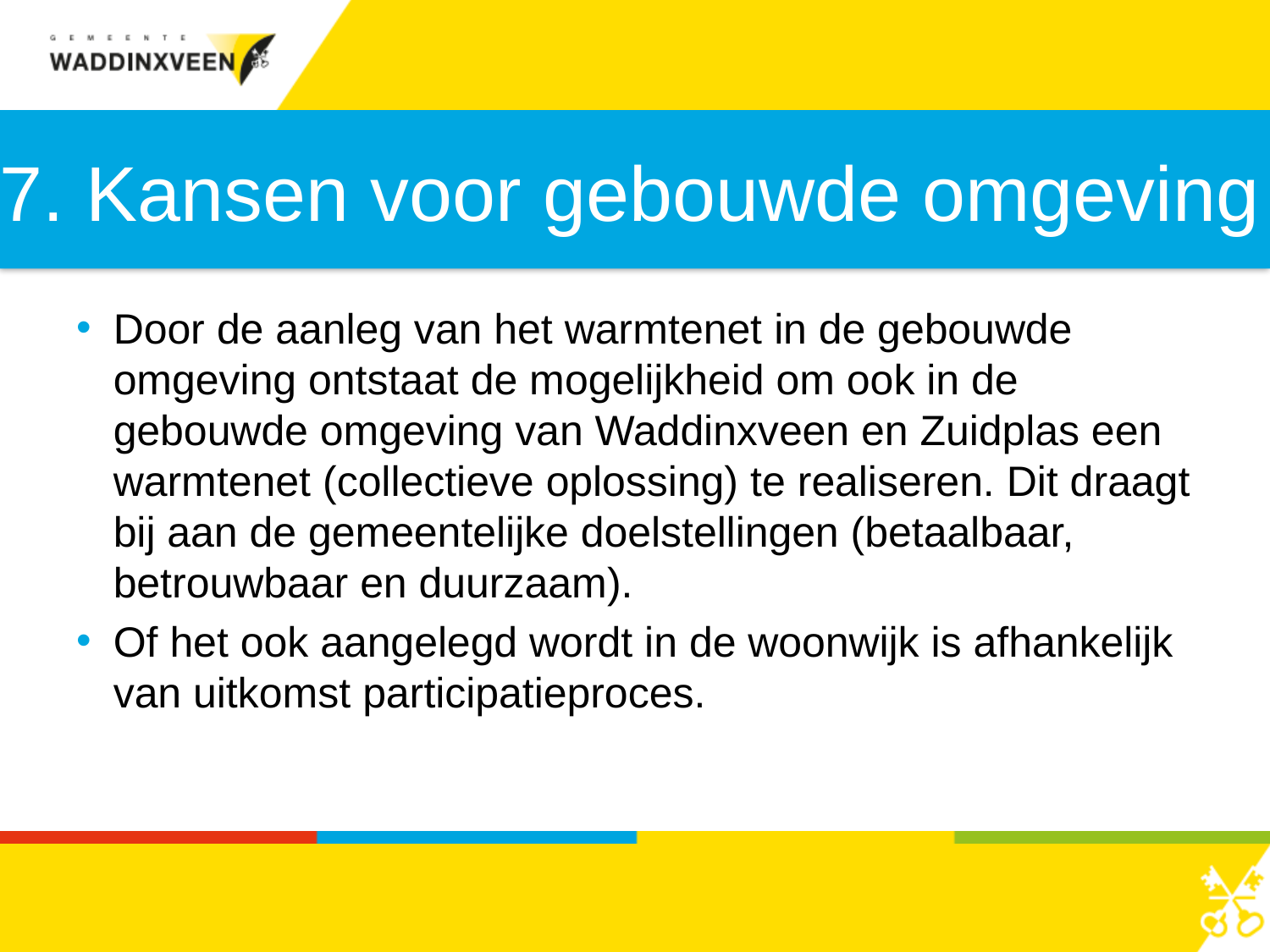

# 7. Kansen voor gebouwde omgeving
Door de aanleg van het warmtenet in de gebouwde omgeving ontstaat de mogelijkheid om ook in de gebouwde omgeving van Waddinxveen en Zuidplas een warmtenet (collectieve oplossing) te realiseren. Dit draagt bij aan de gemeentelijke doelstellingen (betaalbaar, betrouwbaar en duurzaam).
Of het ook aangelegd wordt in de woonwijk is afhankelijk van uitkomst participatieproces.